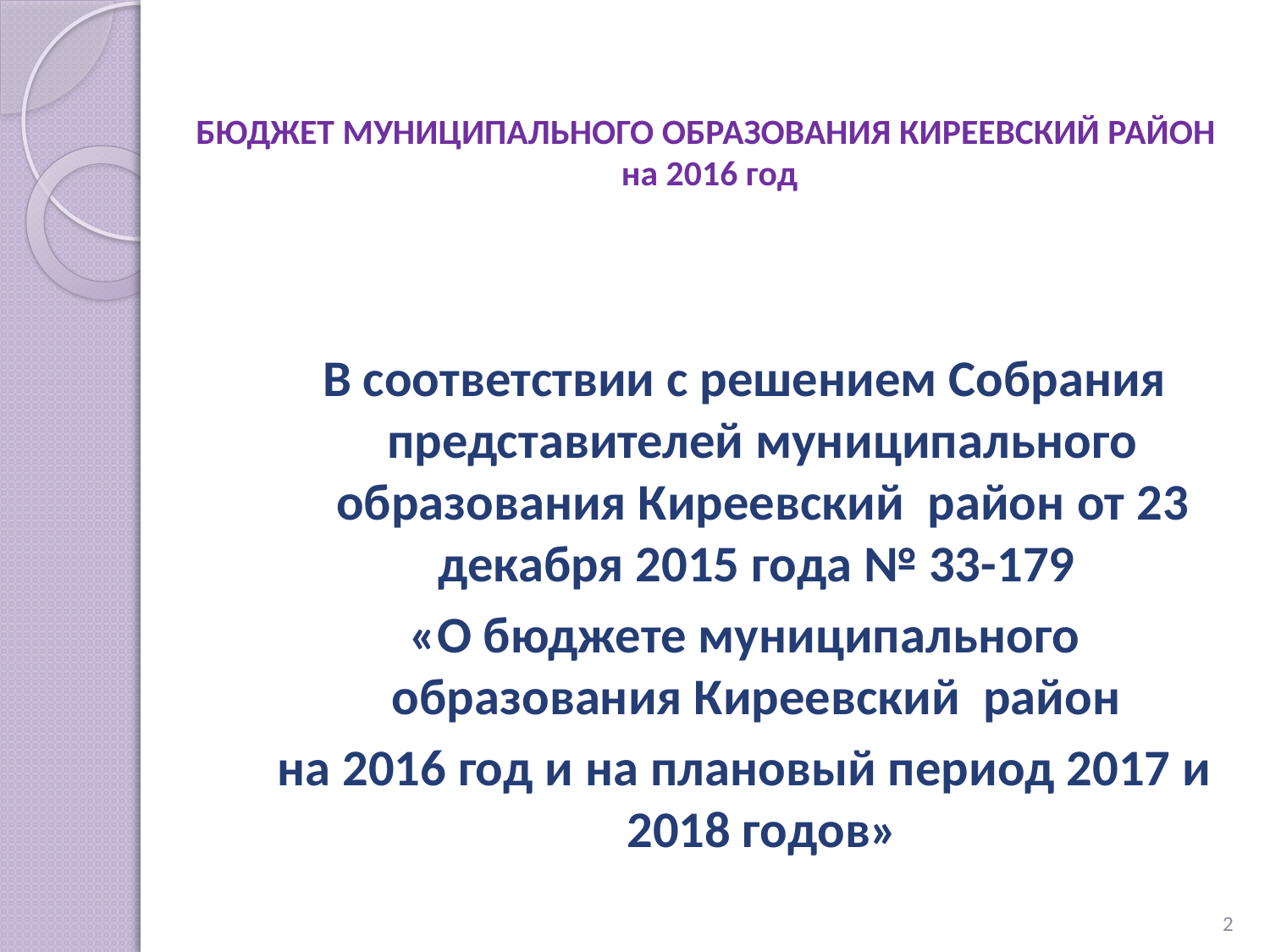

# БЮДЖЕТ МУНИЦИПАЛЬНОГО ОБРАЗОВАНИЯ КИРЕЕВСКИЙ РАЙОН на 2016 год

В соответствии с решением Собрания представителей муниципального образования Киреевский  район от 23 декабря 2015 года № 33-179
«О бюджете муниципального образования Киреевский  район
на 2016 год и на плановый период 2017 и 2018 годов»

2